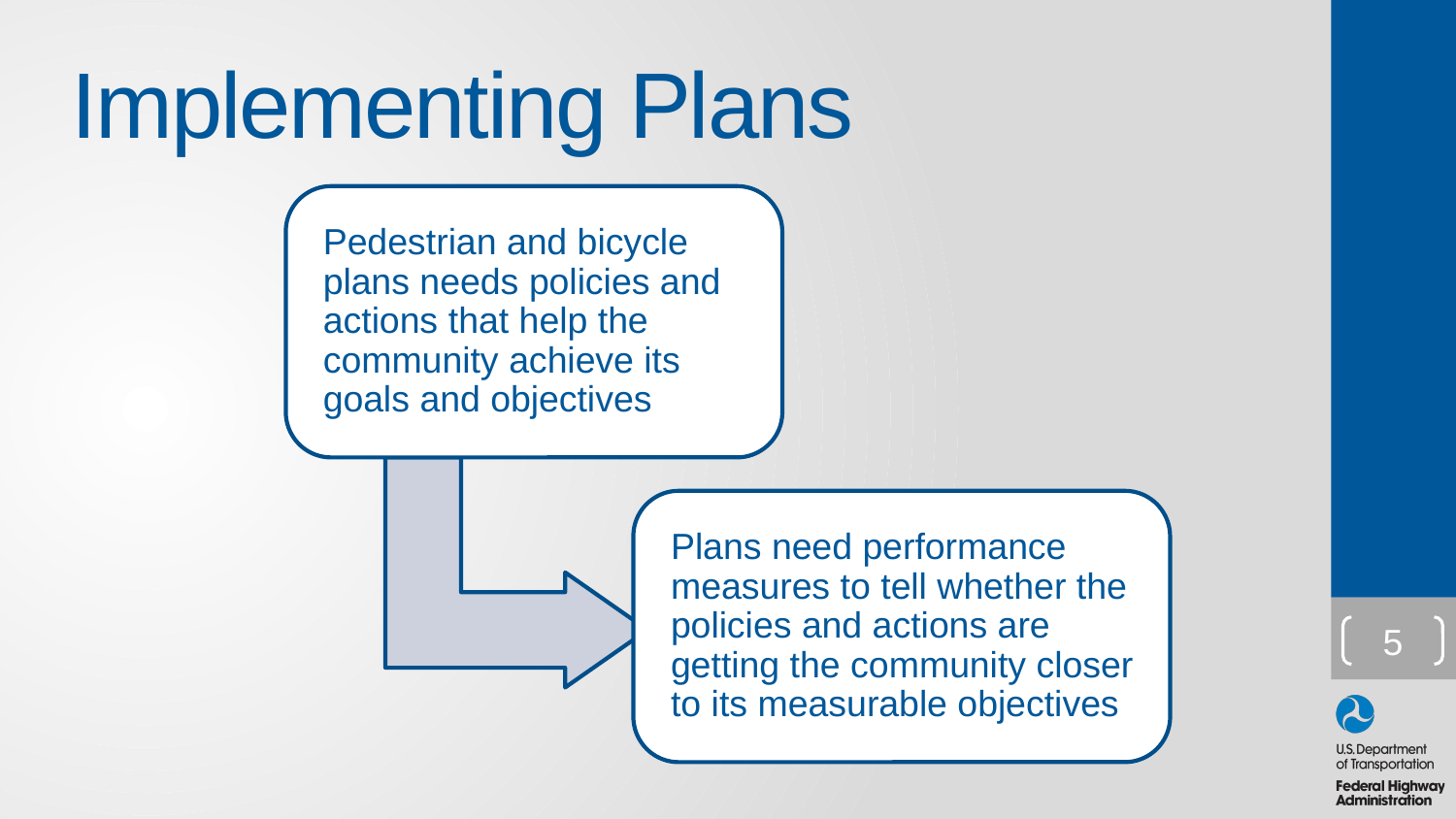

# Implementing Plans
Pedestrian and bicycle plans needs policies and actions that help the community achieve its goals and objectives
Plans need performance measures to tell whether the policies and actions are getting the community closer to its measurable objectives
5